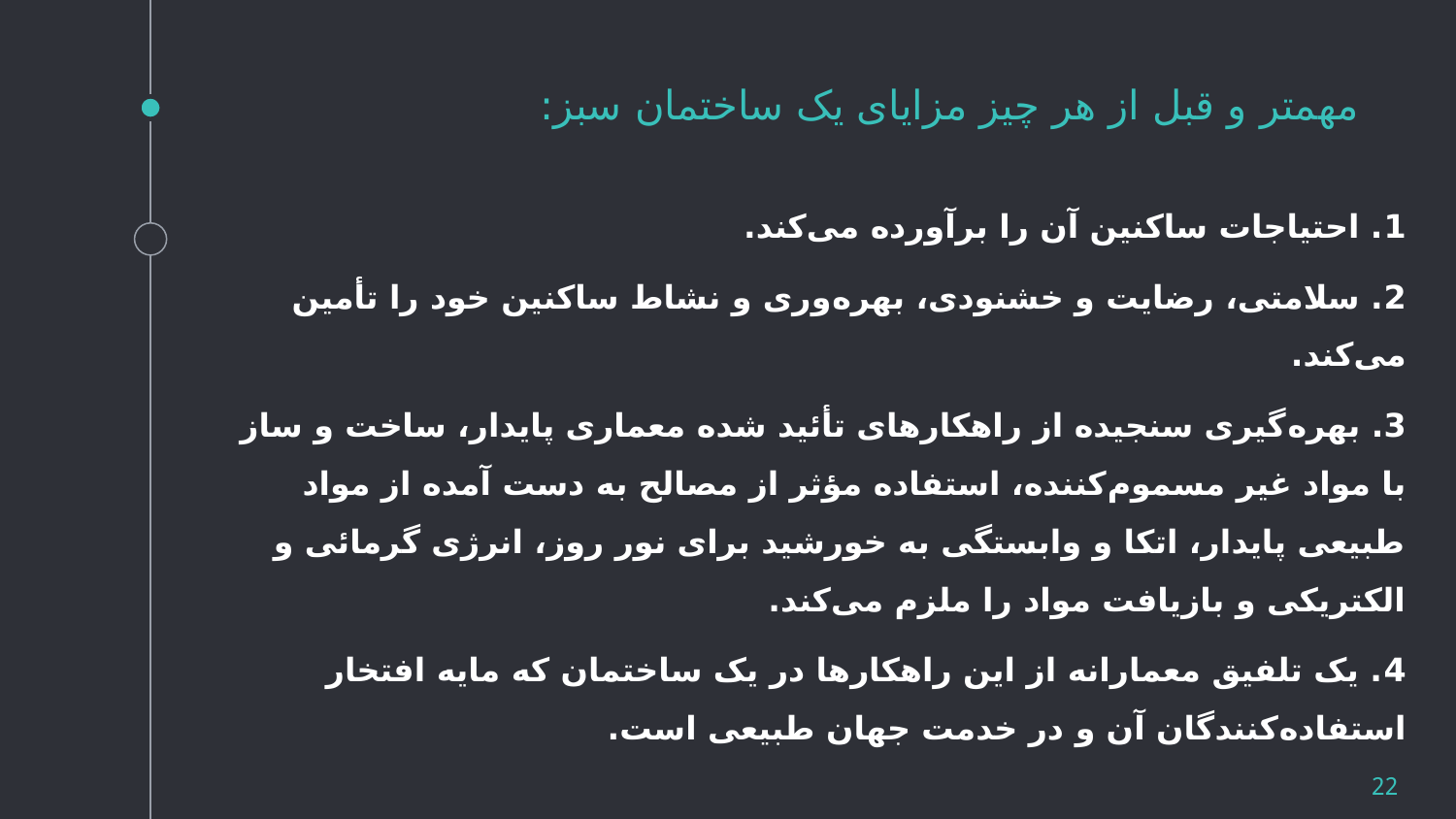

# مهمتر و قبل از هر چیز مزایای یک ساختمان سبز:
1. احتیاجات ساکنین آن را برآورده می‌کند.
2. سلامتی، رضایت و خشنودی، بهره‌وری و نشاط ساکنین خود را تأمین می‌کند.
3. بهره‌گیری سنجیده از راهکارهای تأئید شده معماری پایدار، ساخت و ساز با مواد غیر مسموم‌کننده، استفاده مؤثر از مصالح به دست آمده از مواد طبیعی پایدار، اتکا و وابستگی به خورشید برای نور روز، انرژی گرمائی و الکتریکی و بازیافت مواد را ملزم می‌کند.
4. یک تلفیق معمارانه از این راهکارها در یک ساختمان که مایه افتخار استفاده‌کنندگان آن و در خدمت جهان طبیعی است.

22